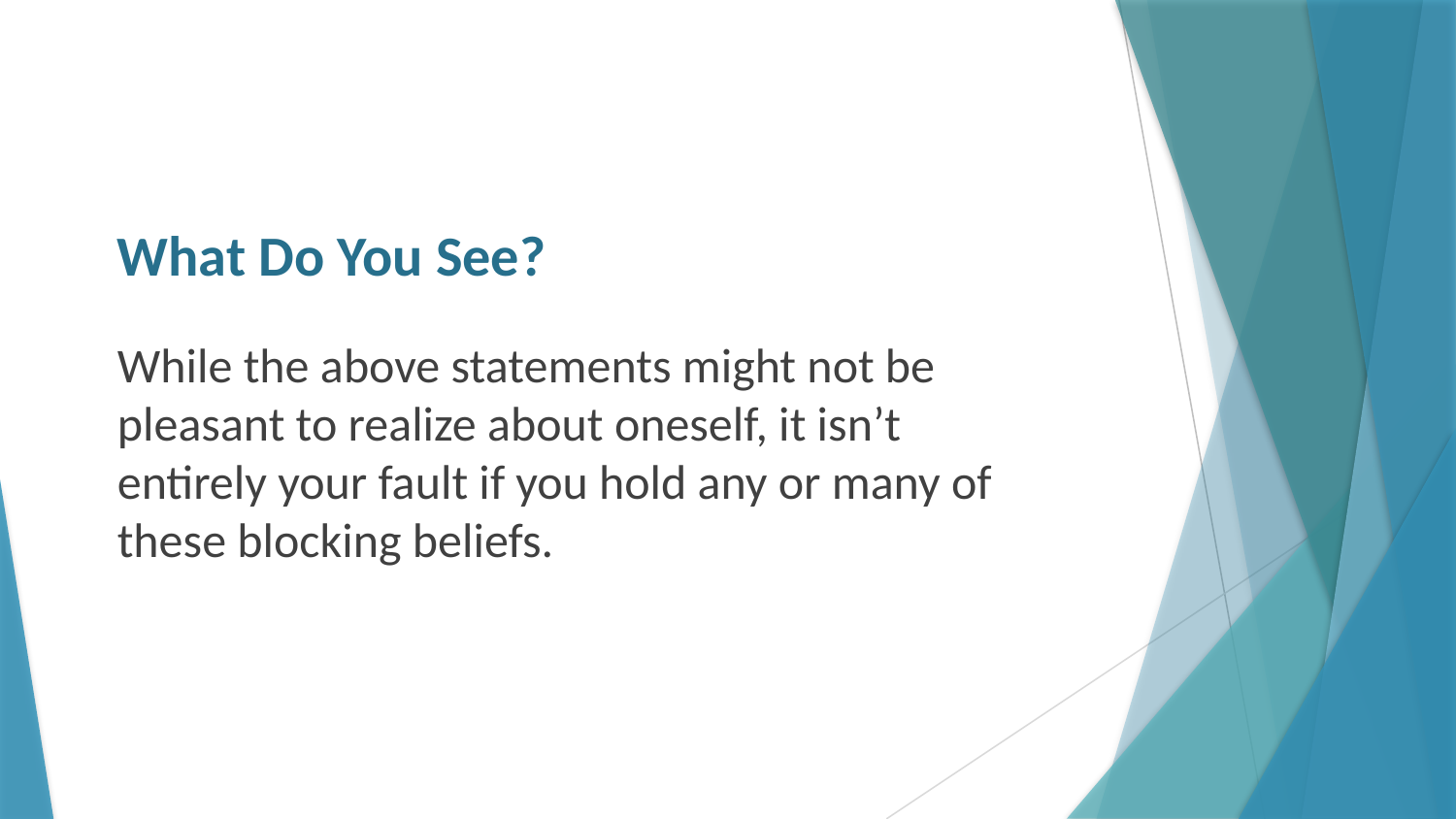

# What Do You See?
While the above statements might not be pleasant to realize about oneself, it isn’t entirely your fault if you hold any or many of these blocking beliefs.